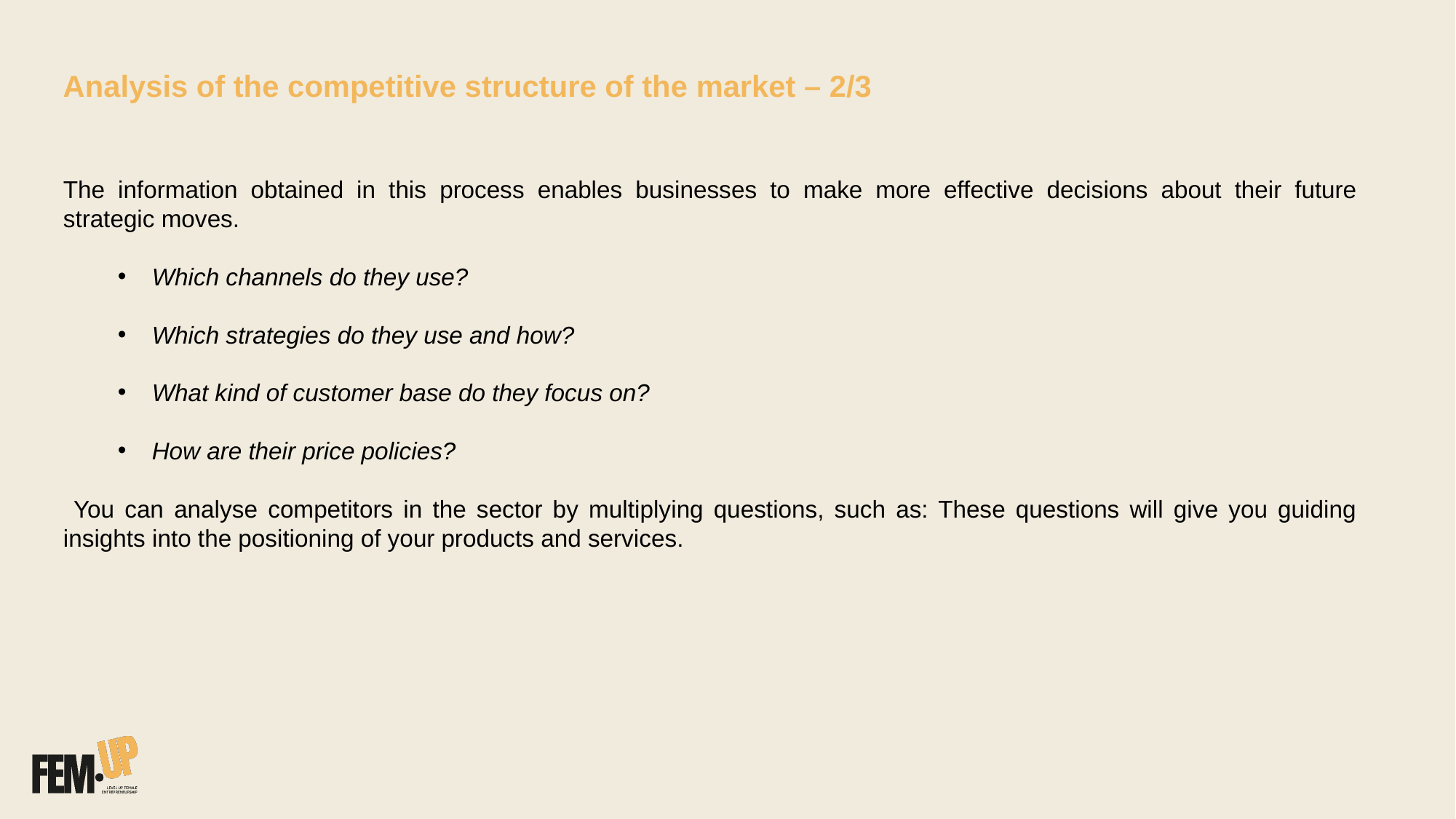

Analysis of the competitive structure of the market – 2/3

The information obtained in this process enables businesses to make more effective decisions about their future strategic moves.​​

Which channels do they use? ​

Which strategies do they use and how? ​

What kind of customer base do they focus on? ​

How are their price policies?​

 You can analyse competitors in the sector by multiplying questions, such as: These questions will give you guiding insights into the positioning of your products and services.​​